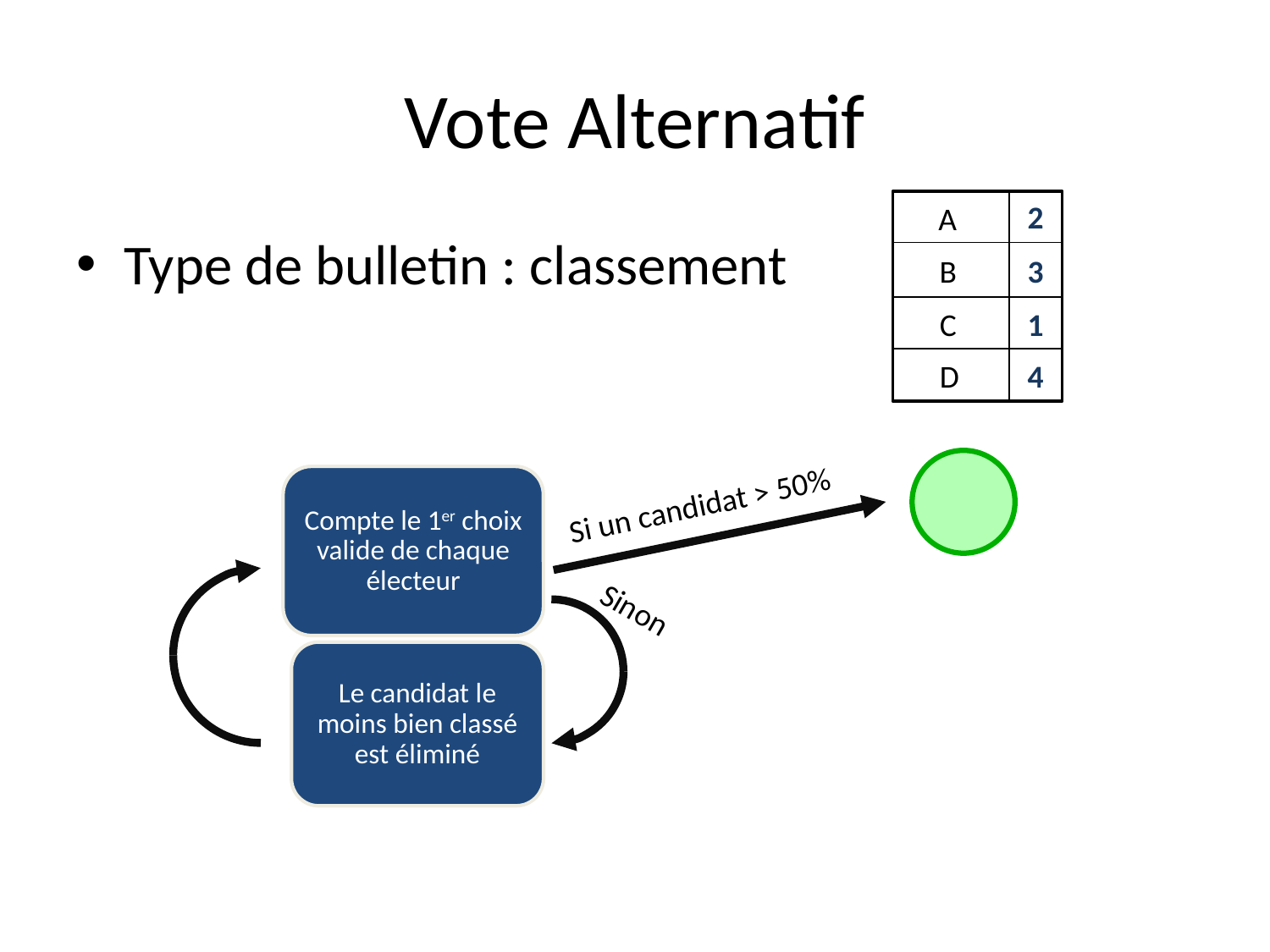

# Vote Alternatif
2

A
3
B
C
1
D
4
Type de bulletin : classement

Compte le 1er choix valide de chaque électeur
Si un candidat > 50%

Sinon

Le candidat le moins bien classé est éliminé